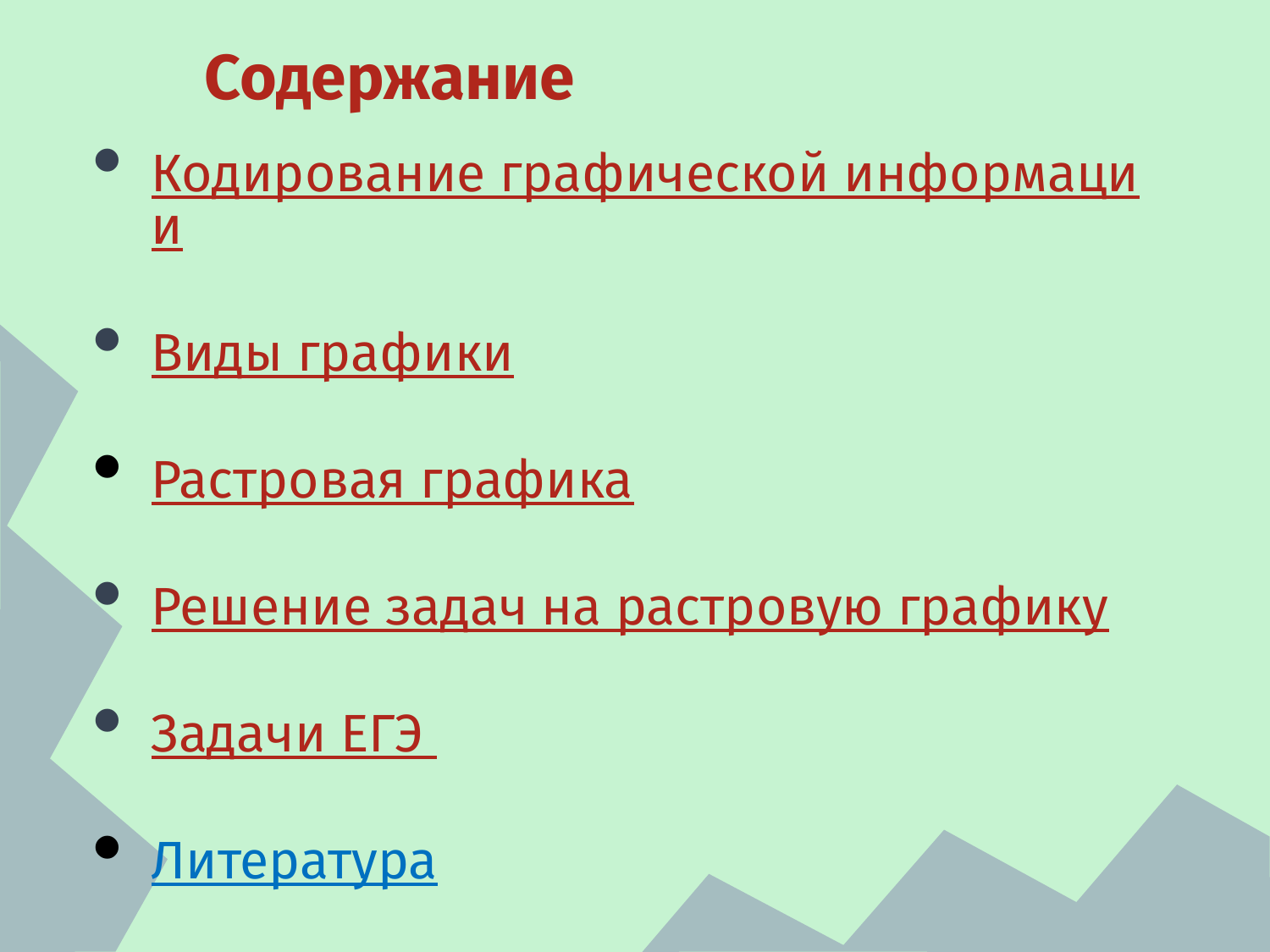

# Содержание
Кодирование графической информации

Виды графики

Растровая графика

Решение задач на растровую графику

Задачи ЕГЭ

Литература